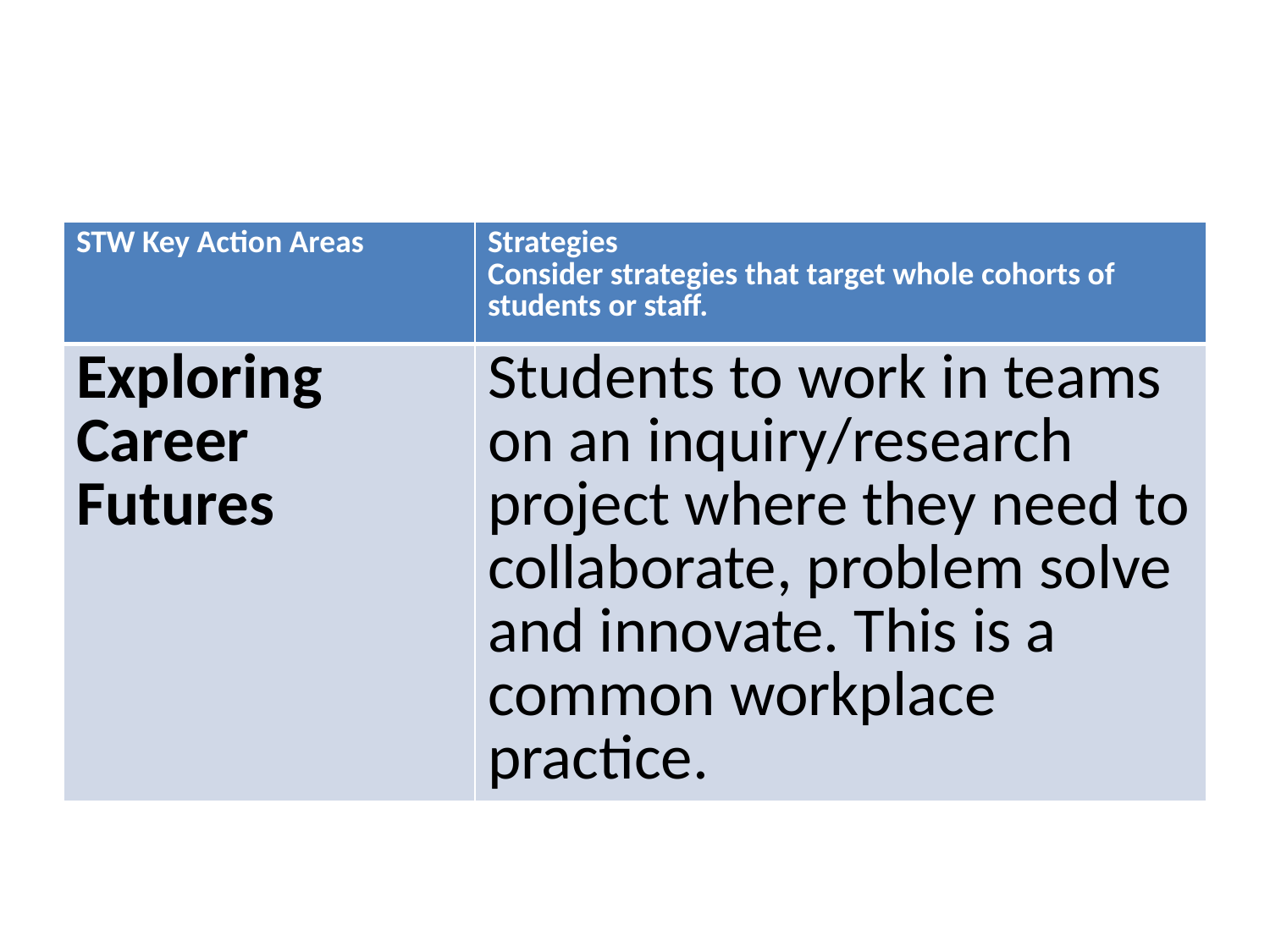

#
| STW Key Action Areas | Strategies Consider strategies that target whole cohorts of students or staff. |
| --- | --- |
| Exploring Career Futures | Students to work in teams on an inquiry/research project where they need to collaborate, problem solve and innovate. This is a common workplace practice. |